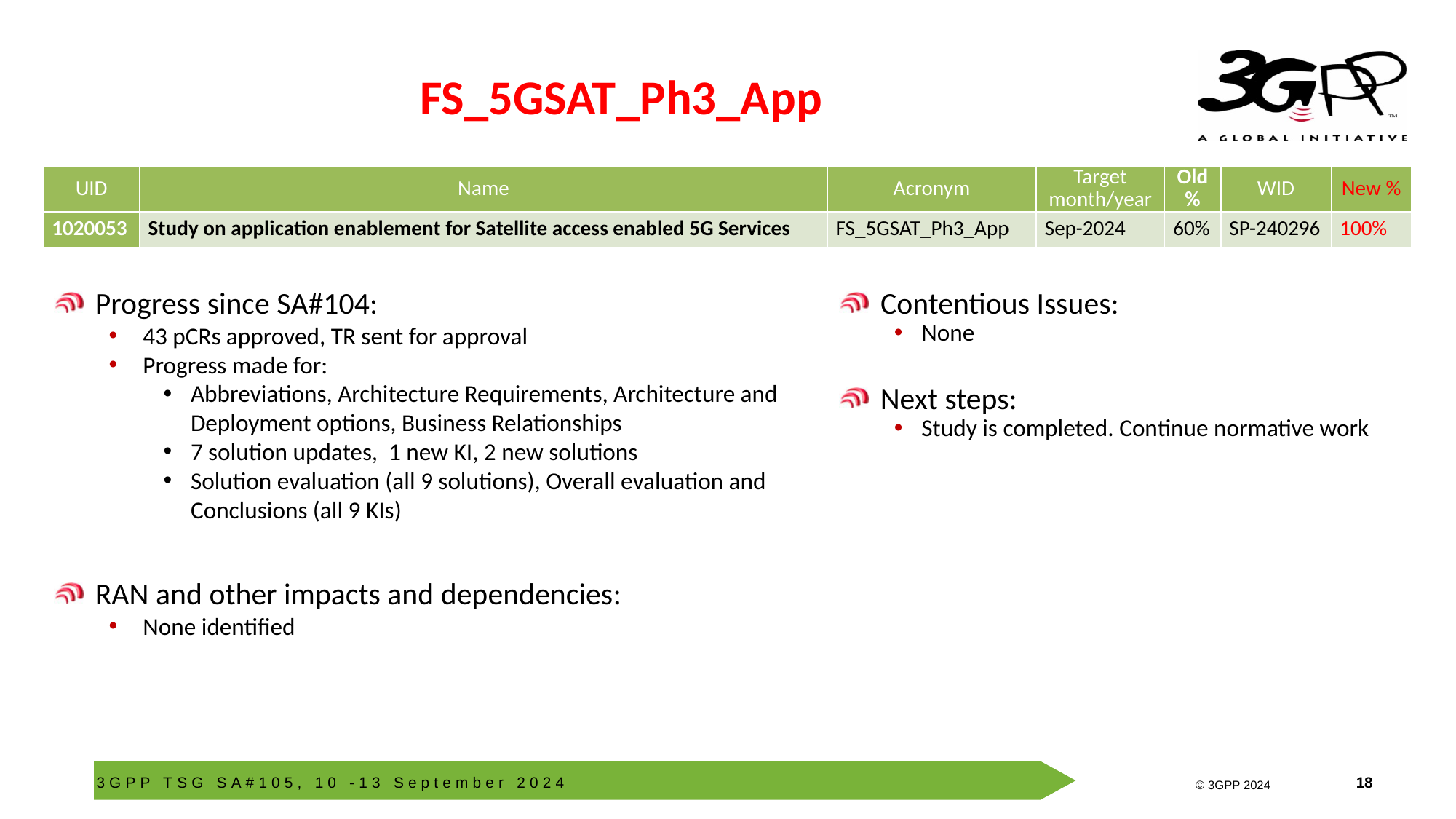

# FS_5GSAT_Ph3_App
| UID | Name | Acronym | Target month/year | Old % | WID | New % |
| --- | --- | --- | --- | --- | --- | --- |
| 1020053 | Study on application enablement for Satellite access enabled 5G Services | FS\_5GSAT\_Ph3\_App | Sep-2024 | 60% | SP-240296 | 100% |
Progress since SA#104:
43 pCRs approved, TR sent for approval
Progress made for:
Abbreviations, Architecture Requirements, Architecture and Deployment options, Business Relationships
7 solution updates,  1 new KI, 2 new solutions
Solution evaluation (all 9 solutions), Overall evaluation and Conclusions (all 9 KIs)

RAN and other impacts and dependencies:
None identified

Contentious Issues:
None

Next steps:
Study is completed. Continue normative work